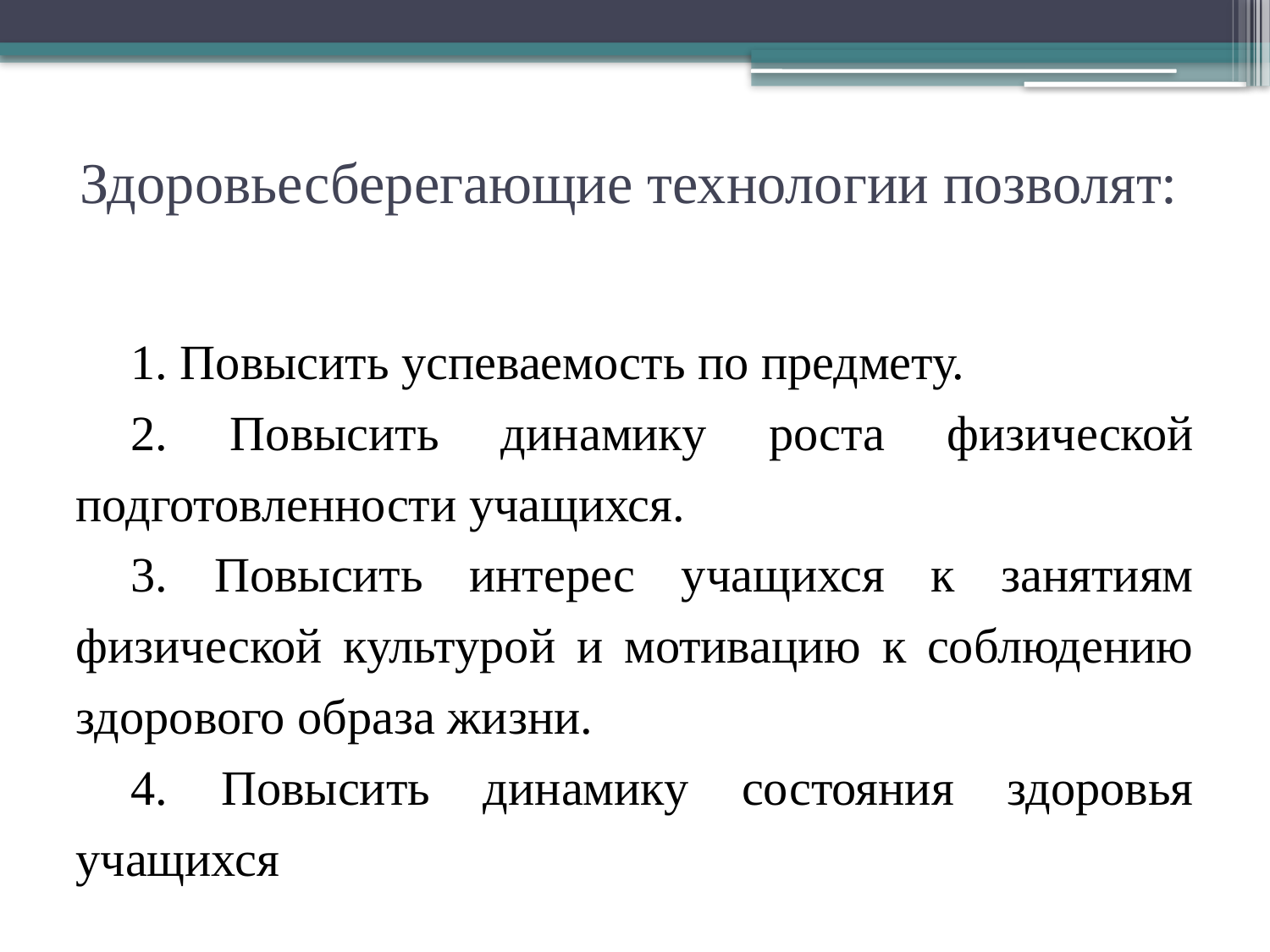

# Здоровьесберегающие технологии позволят:
1. Повысить успеваемость по предмету.
2. Повысить динамику роста физической подготовленности учащихся.
3. Повысить интерес учащихся к занятиям физической культурой и мотивацию к соблюдению здорового образа жизни.
4. Повысить динамику состояния здоровья учащихся